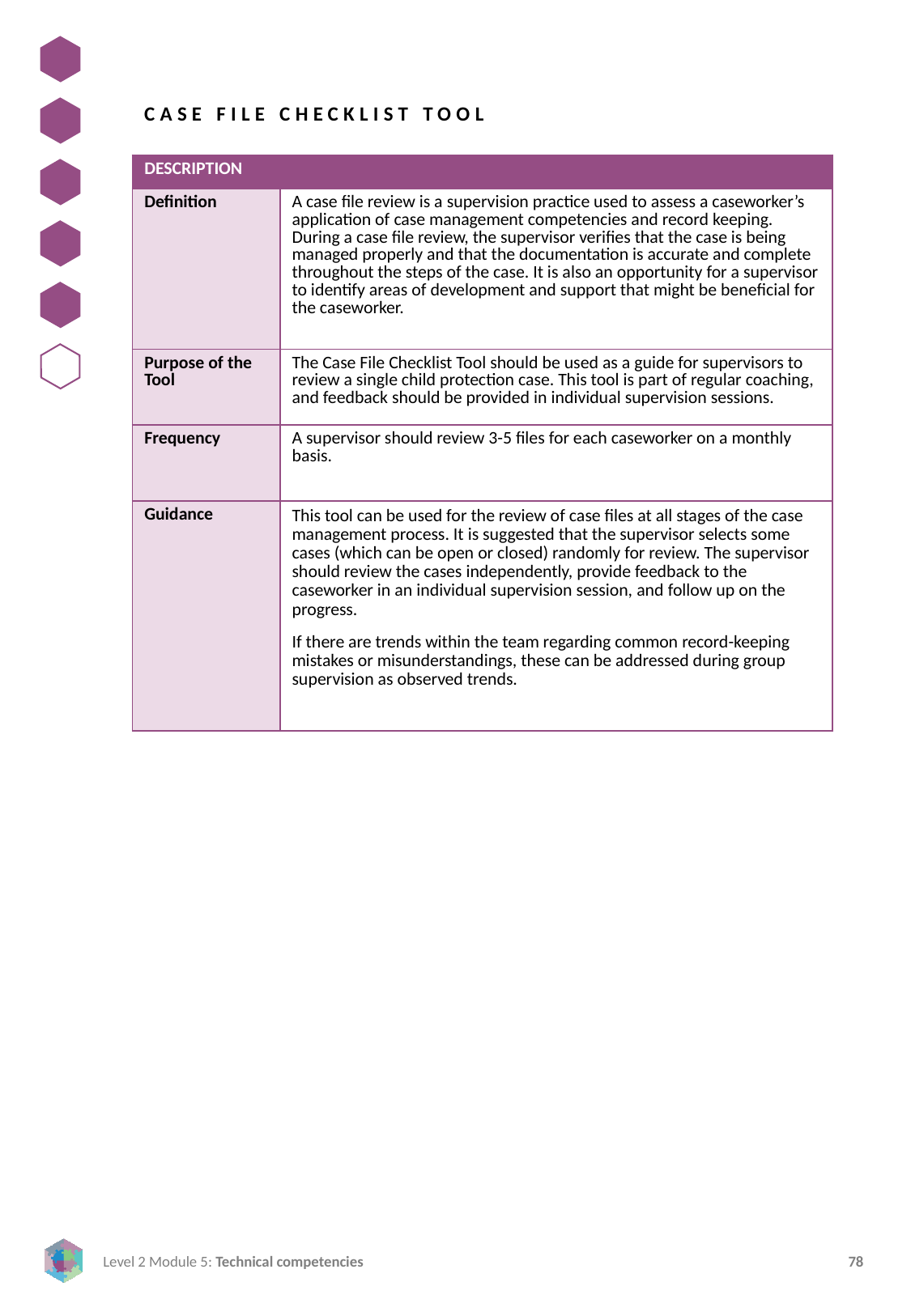

CASE FILE CHECKLIST TOOL

| DESCRIPTION |  |
| --- | --- |
| Definition | A case file review is a supervision practice used to assess a caseworker’s application of case management competencies and record keeping. During a case file review, the supervisor verifies that the case is being managed properly and that the documentation is accurate and complete throughout the steps of the case. It is also an opportunity for a supervisor to identify areas of development and support that might be beneficial for the caseworker. |
| Purpose of the Tool | The Case File Checklist Tool should be used as a guide for supervisors to review a single child protection case. This tool is part of regular coaching, and feedback should be provided in individual supervision sessions. |
| Frequency | A supervisor should review 3-5 files for each caseworker on a monthly basis. |
| Guidance | This tool can be used for the review of case files at all stages of the case management process. It is suggested that the supervisor selects some cases (which can be open or closed) randomly for review. The supervisor should review the cases independently, provide feedback to the caseworker in an individual supervision session, and follow up on the progress. If there are trends within the team regarding common record-keeping mistakes or misunderstandings, these can be addressed during group supervision as observed trends. |